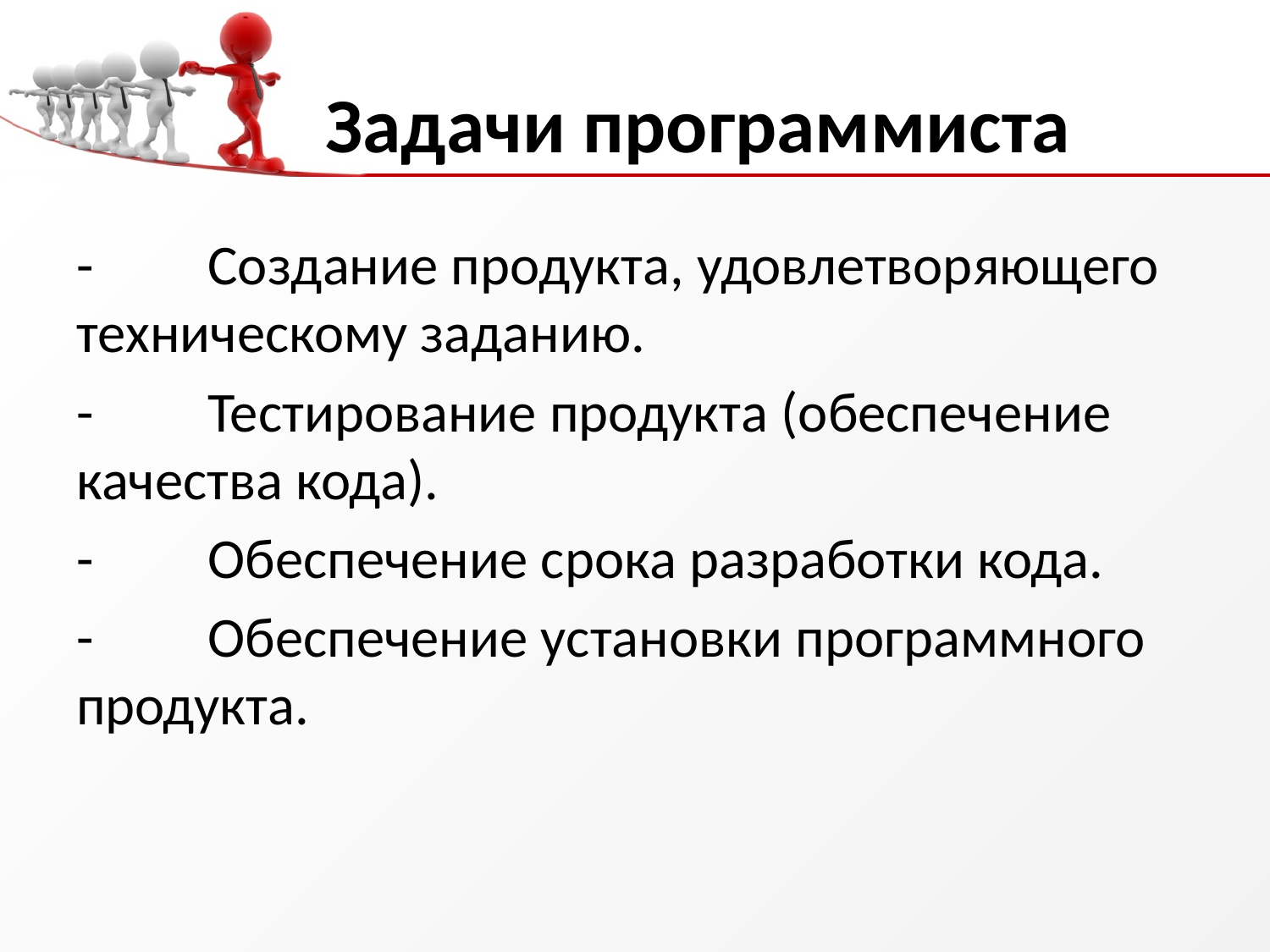

# Задачи программиста
-         Создание продукта, удовлетворяющего техническому заданию.
-         Тестирование продукта (обеспечение качества кода).
-         Обеспечение срока разработки кода.
-         Обеспечение установки программного продукта.